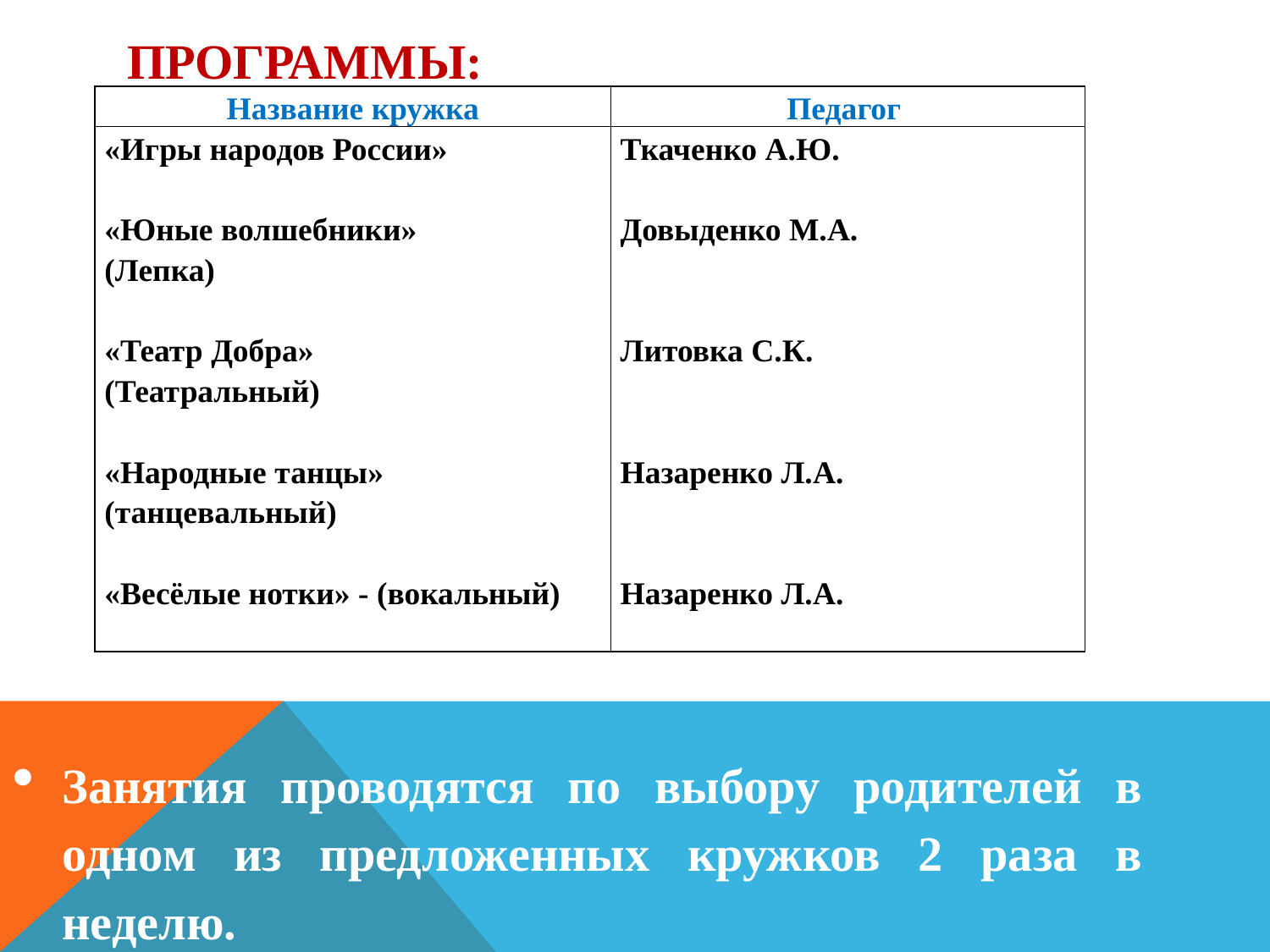

# Программы:
| Название кружка | Педагог |
| --- | --- |
| «Игры народов России»   «Юные волшебники» (Лепка)   «Театр Добра» (Театральный)   «Народные танцы» (танцевальный)   «Весёлые нотки» - (вокальный) | Ткаченко А.Ю. Довыденко М.А.     Литовка С.К.     Назаренко Л.А.   Назаренко Л.А. |

Занятия проводятся по выбору родителей в одном из предложенных кружков 2 раза в неделю.